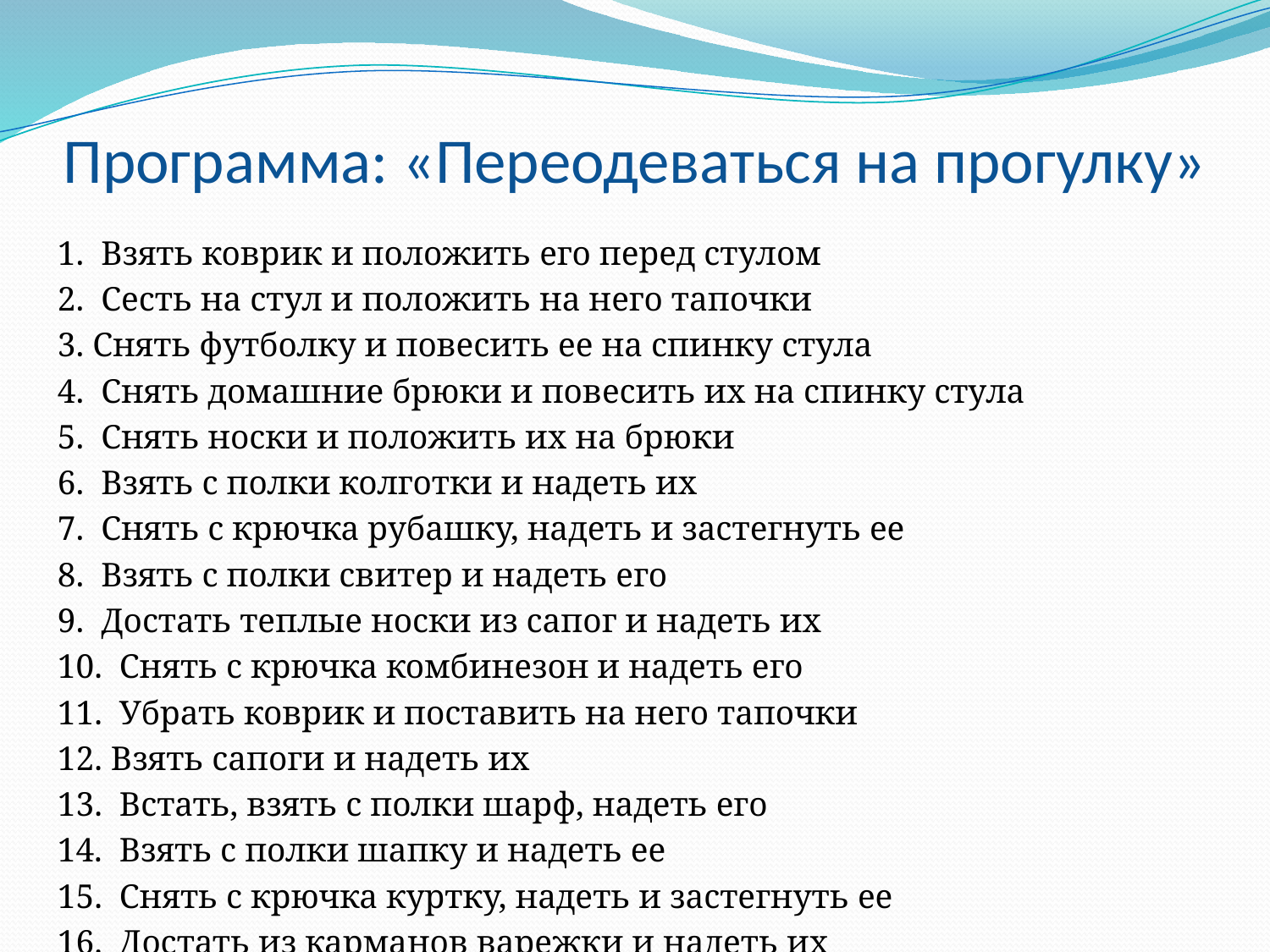

# Программа: «Переодеваться на прогулку»
1.  Взять коврик и положить его перед стулом
2.  Сесть на стул и положить на него тапочки
3. Снять футболку и повесить ее на спинку стула
4.  Снять домашние брюки и повесить их на спинку стула
5.  Снять носки и положить их на брюки
6.  Взять с полки колготки и надеть их
7.  Снять с крючка рубашку, надеть и застегнуть ее
8.  Взять с полки свитер и надеть его
9.  Достать теплые носки из сапог и надеть их
10.  Снять с крючка комбинезон и надеть его
11.  Убрать коврик и поставить на него тапочки
12. Взять сапоги и надеть их
13.  Встать, взять с полки шарф, надеть его
14.  Взять с полки шапку и надеть ее
15.  Снять с крючка куртку, надеть и застегнуть ее
16.  Достать из карманов варежки и надеть их